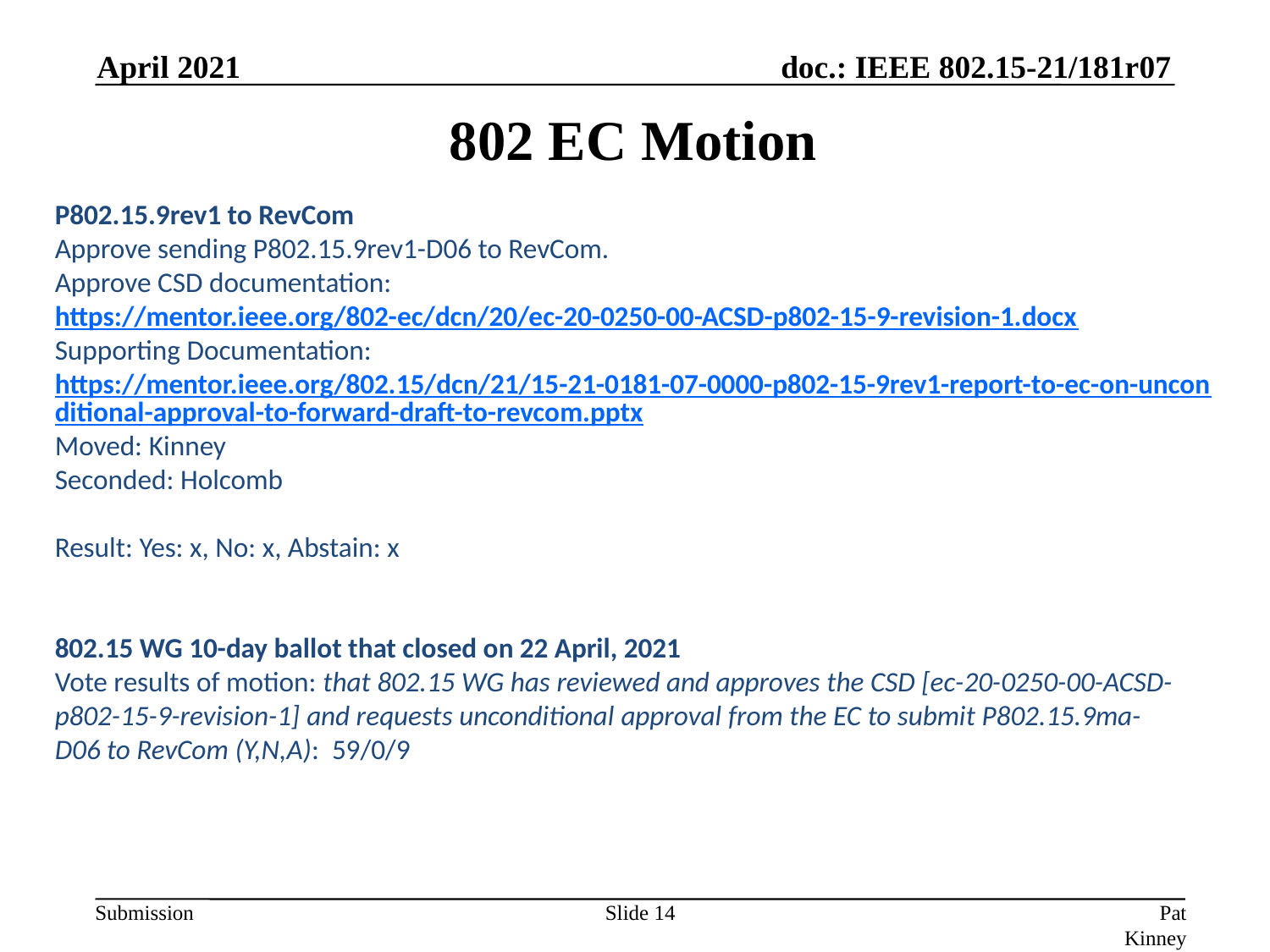

April 2021
# 802 EC Motion
P802.15.9rev1 to RevCom
Approve sending P802.15.9rev1-D06 to RevCom.
Approve CSD documentation:  https://mentor.ieee.org/802-ec/dcn/20/ec-20-0250-00-ACSD-p802-15-9-revision-1.docx
Supporting Documentation:  https://mentor.ieee.org/802.15/dcn/21/15-21-0181-07-0000-p802-15-9rev1-report-to-ec-on-unconditional-approval-to-forward-draft-to-revcom.pptx
Moved: Kinney
Seconded: Holcomb

Result: Yes: x, No: x, Abstain: x

802.15 WG 10-day ballot that closed on 22 April, 2021
Vote results of motion: that 802.15 WG has reviewed and approves the CSD [ec-20-0250-00-ACSD-p802-15-9-revision-1] and requests unconditional approval from the EC to submit P802.15.9ma-D06 to RevCom (Y,N,A):  59/0/9
Slide 14
Pat Kinney (Kinney Consulting)